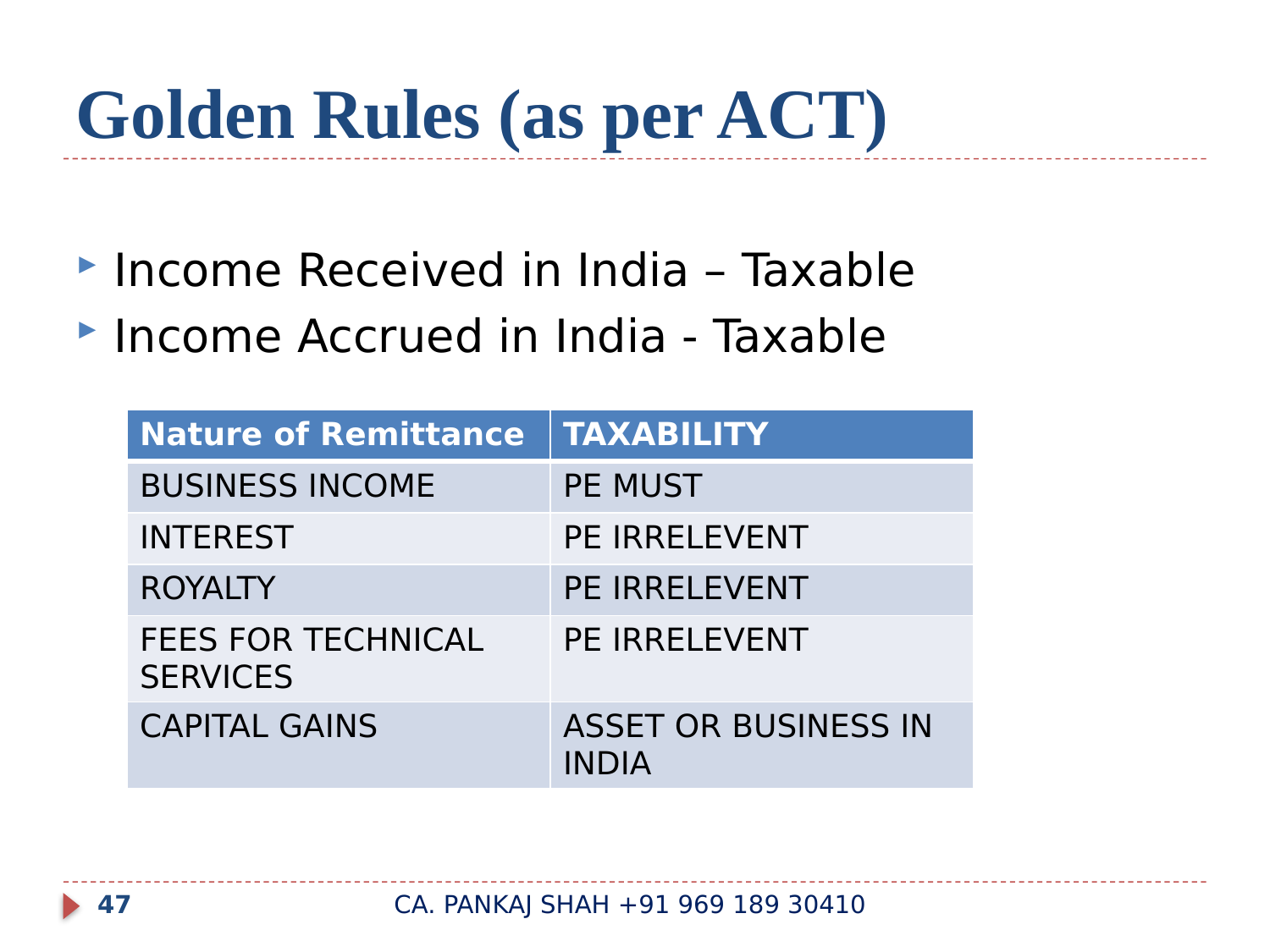

# Golden Rules (as per ACT)

Income Received in India – Taxable
Income Accrued in India - Taxable
| Nature of Remittance | TAXABILITY |
| --- | --- |
| BUSINESS INCOME | PE MUST |
| INTEREST | PE IRRELEVENT |
| ROYALTY | PE IRRELEVENT |
| FEES FOR TECHNICAL SERVICES | PE IRRELEVENT |
| CAPITAL GAINS | ASSET OR BUSINESS IN INDIA |
47
CA. PANKAJ SHAH +91 969 189 30410